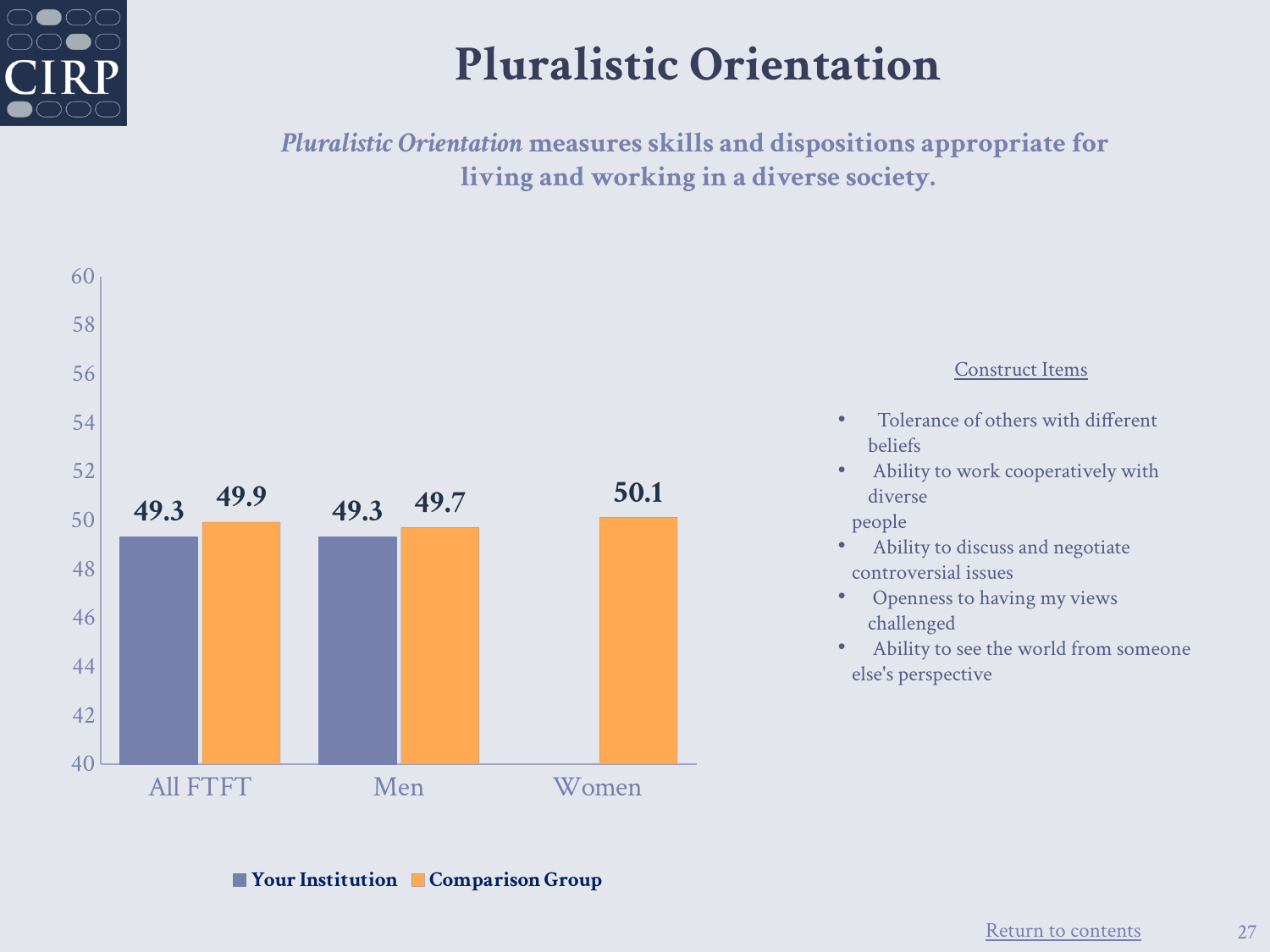

Pluralistic Orientation
Pluralistic Orientation measures skills and dispositions appropriate for
living and working in a diverse society.

### Chart: High Pluralistic Orientation

| Category |
|---|

### Chart

| Category | Your Institution | Comparison Group |
|---|---|---|
| All FTFT | 49.33 | 49.93 |
| Men | 49.33 | 49.71 |
| Women | 0.0 | 50.12 |
Construct Items

  Tolerance of others with different beliefs
 Ability to work cooperatively with diverse
   people
 Ability to discuss and negotiate
   controversial issues
 Openness to having my views challenged
 Ability to see the world from someone
   else's perspective

27